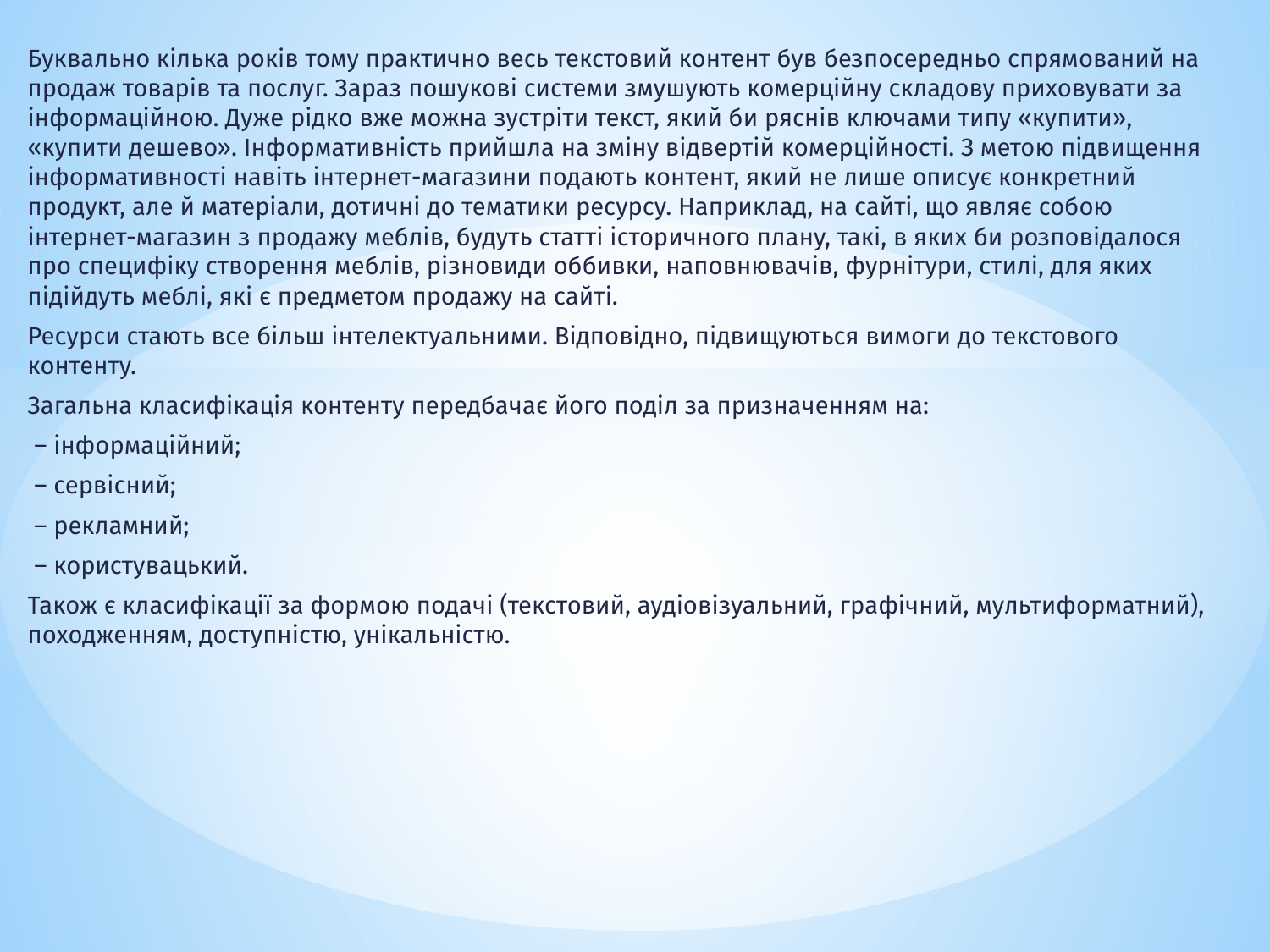

Буквально кілька років тому практично весь текстовий контент був безпосередньо спрямований на продаж товарів та послуг. Зараз пошукові системи змушують комерційну складову приховувати за інформаційною. Дуже рідко вже можна зустріти текст, який би ряснів ключами типу «купити», «купити дешево». Інформативність прийшла на зміну відвертій комерційності. З метою підвищення інформативності навіть інтернет-магазини подають контент, який не лише описує конкретний продукт, але й матеріали, дотичні до тематики ресурсу. Наприклад, на сайті, що являє собою інтернет-магазин з продажу меблів, будуть статті історичного плану, такі, в яких би розповідалося про специфіку створення меблів, різновиди оббивки, наповнювачів, фурнітури, стилі, для яких підійдуть меблі, які є предметом продажу на сайті.
Ресурси стають все більш інтелектуальними. Відповідно, підвищуються вимоги до текстового контенту.
Загальна класифікація контенту передбачає його поділ за призначенням на:
 – інформаційний;
 – сервісний;
 – рекламний;
 – користувацький.
Також є класифікації за формою подачі (текстовий, аудіовізуальний, графічний, мультиформатний), походженням, доступністю, унікальністю.